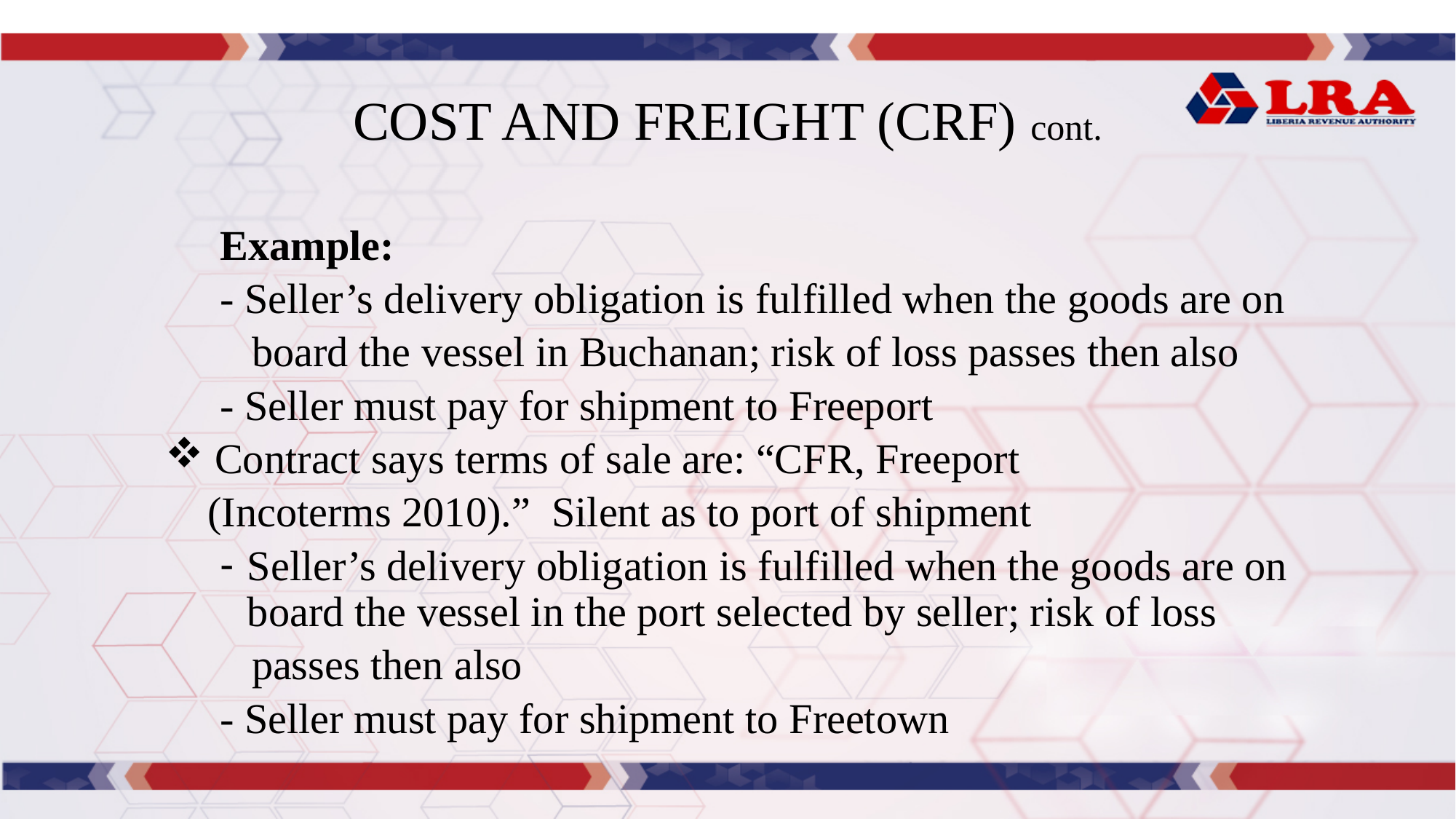

# COST AND FREIGHT (CRF) cont.
Example:
- Seller’s delivery obligation is fulfilled when the goods are on
   board the vessel in Buchanan; risk of loss passes then also
- Seller must pay for shipment to Freeport
 Contract says terms of sale are: “CFR, Freeport
    (Incoterms 2010).”  Silent as to port of shipment
Seller’s delivery obligation is fulfilled when the goods are on board the vessel in the port selected by seller; risk of loss
   passes then also
- Seller must pay for shipment to Freetown